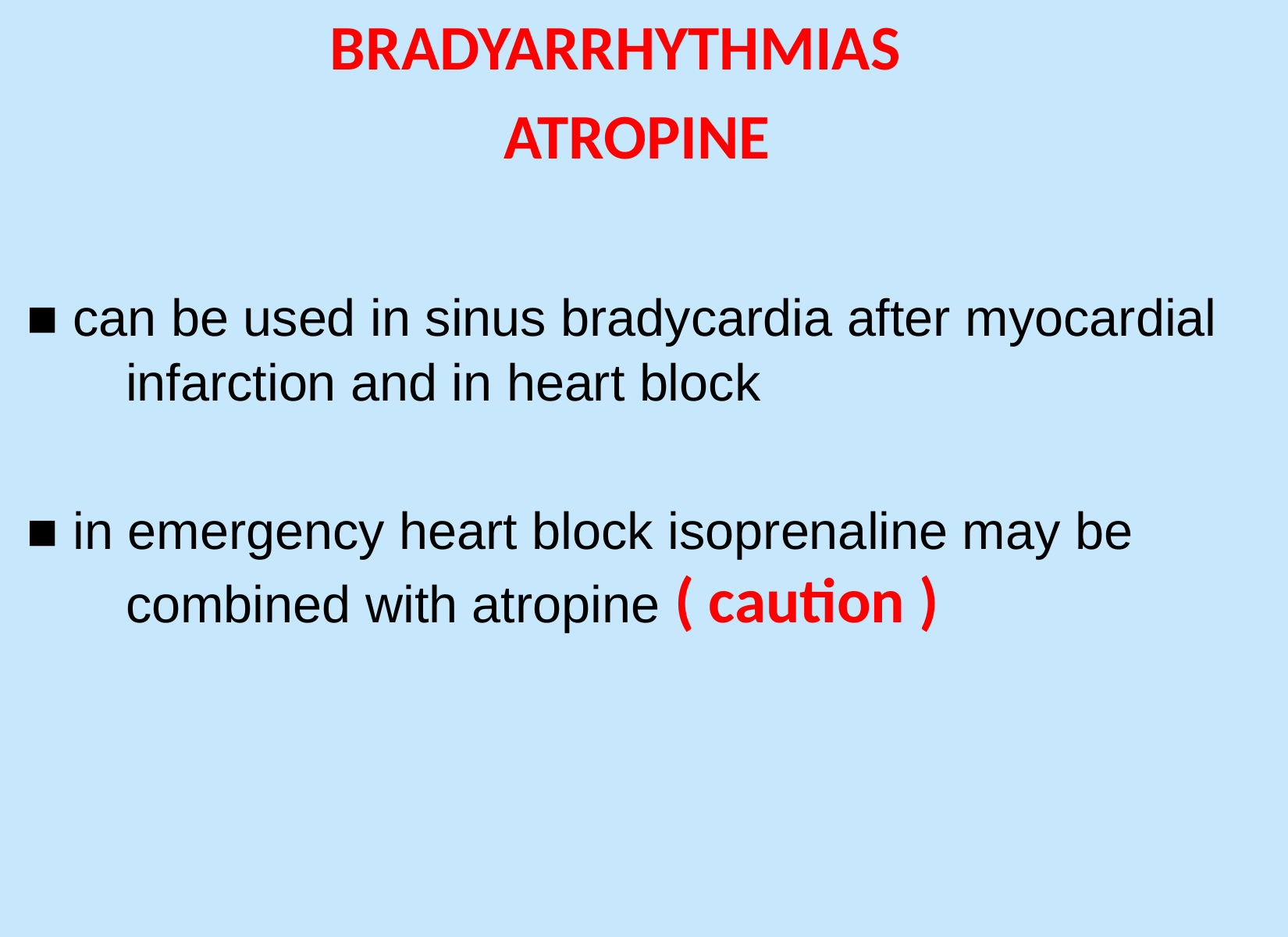

BRADYARRHYTHMIAS
ATROPINE

 ■ can be used in sinus bradycardia after myocardial infarction and in heart block

 ■ in emergency heart block isoprenaline may be combined with atropine ( caution )
#